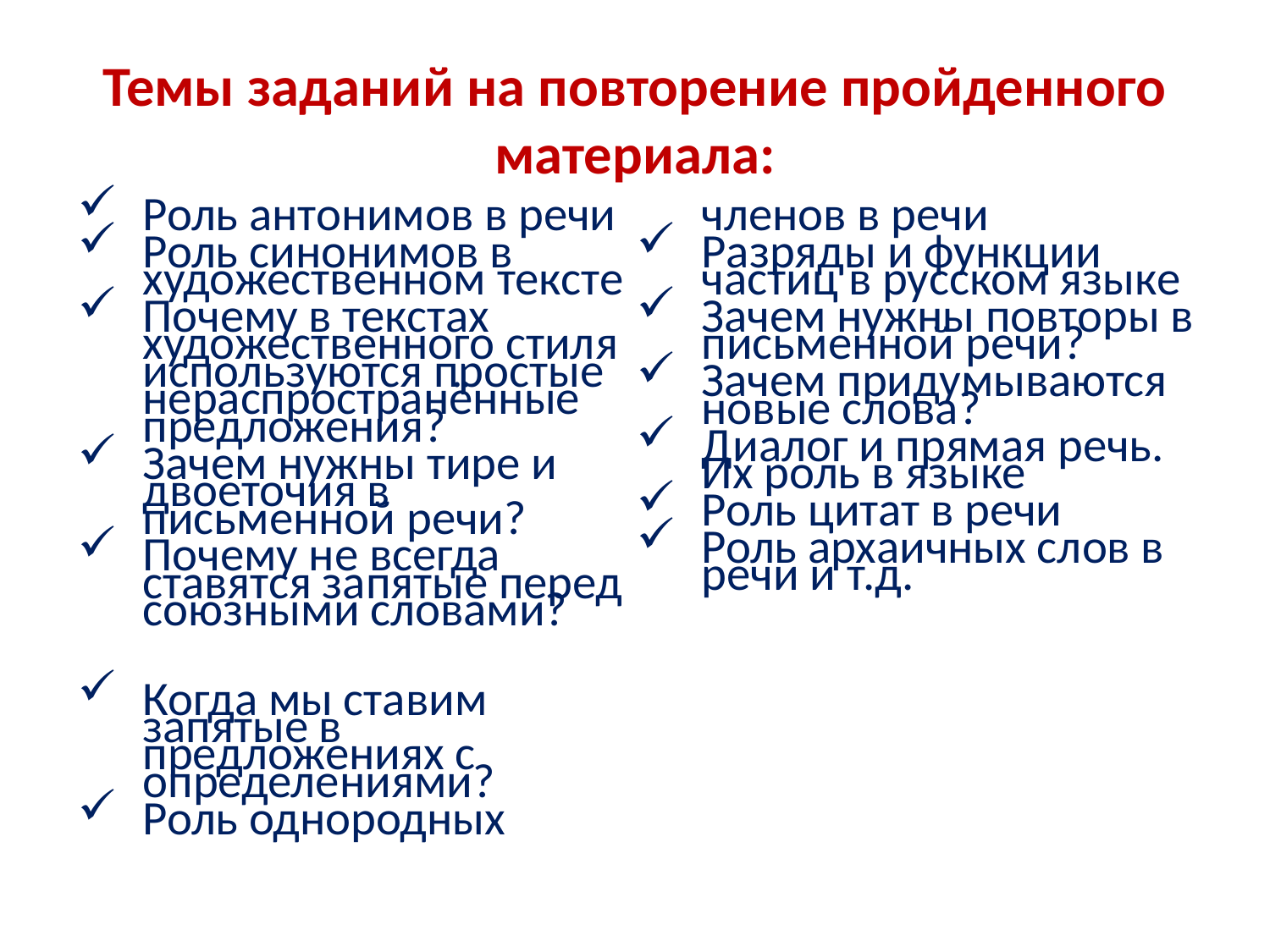

# Темы заданий на повторение пройденного материала:
Роль антонимов в речи
Роль синонимов в художественном тексте
Почему в текстах художественного стиля используются простые нераспространённые предложения?
Зачем нужны тире и двоеточия в письменной речи?
Почему не всегда ставятся запятые перед союзными словами?

Когда мы ставим запятые в предложениях с определениями?
Роль однородных членов в речи
Разряды и функции частиц в русском языке
Зачем нужны повторы в письменной речи?
Зачем придумываются новые слова?
Диалог и прямая речь. Их роль в языке
Роль цитат в речи
Роль архаичных слов в речи и т.д.